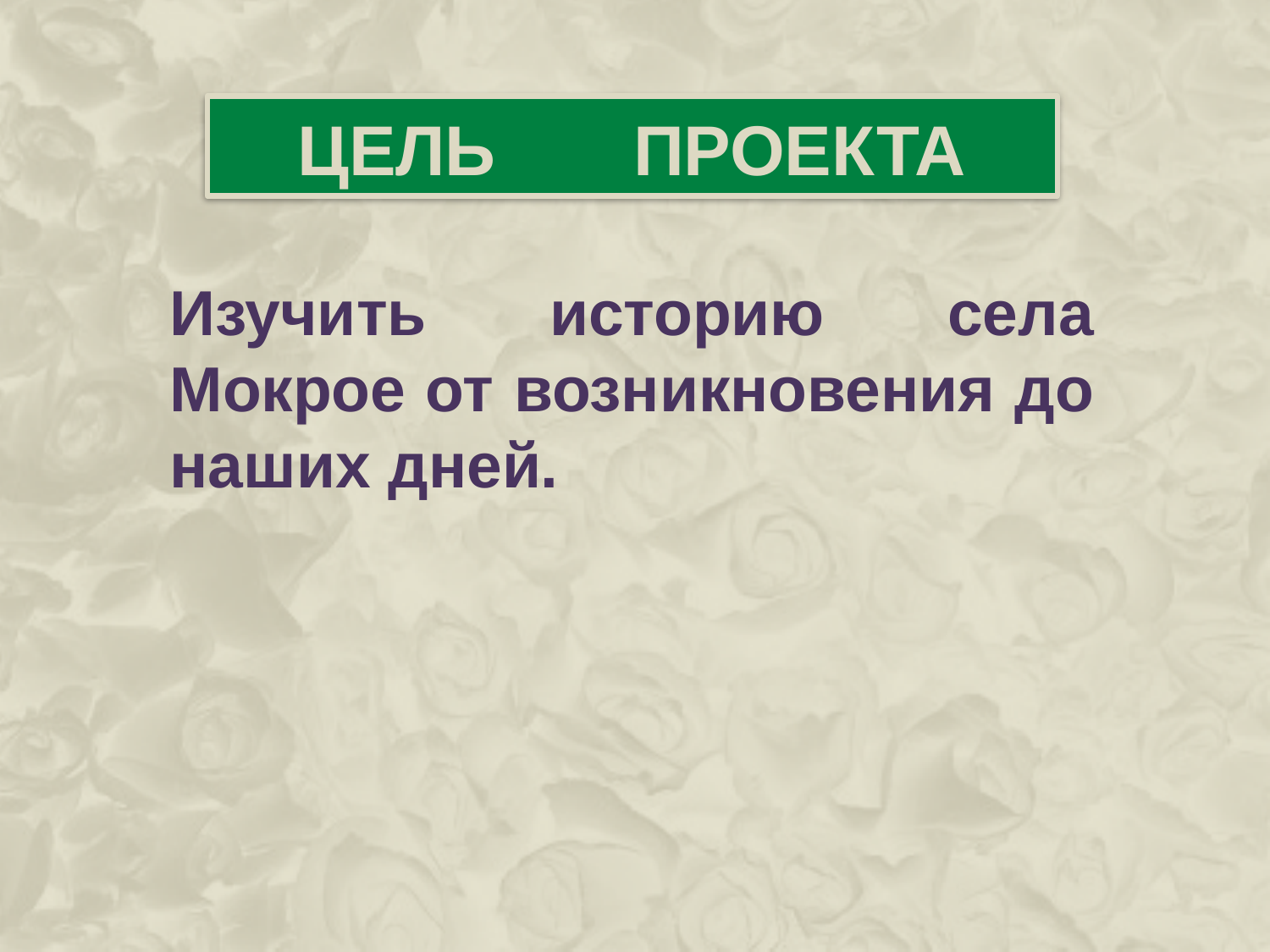

Цель       проекта
Изучить историю села Мокрое от возникновения до наших дней.